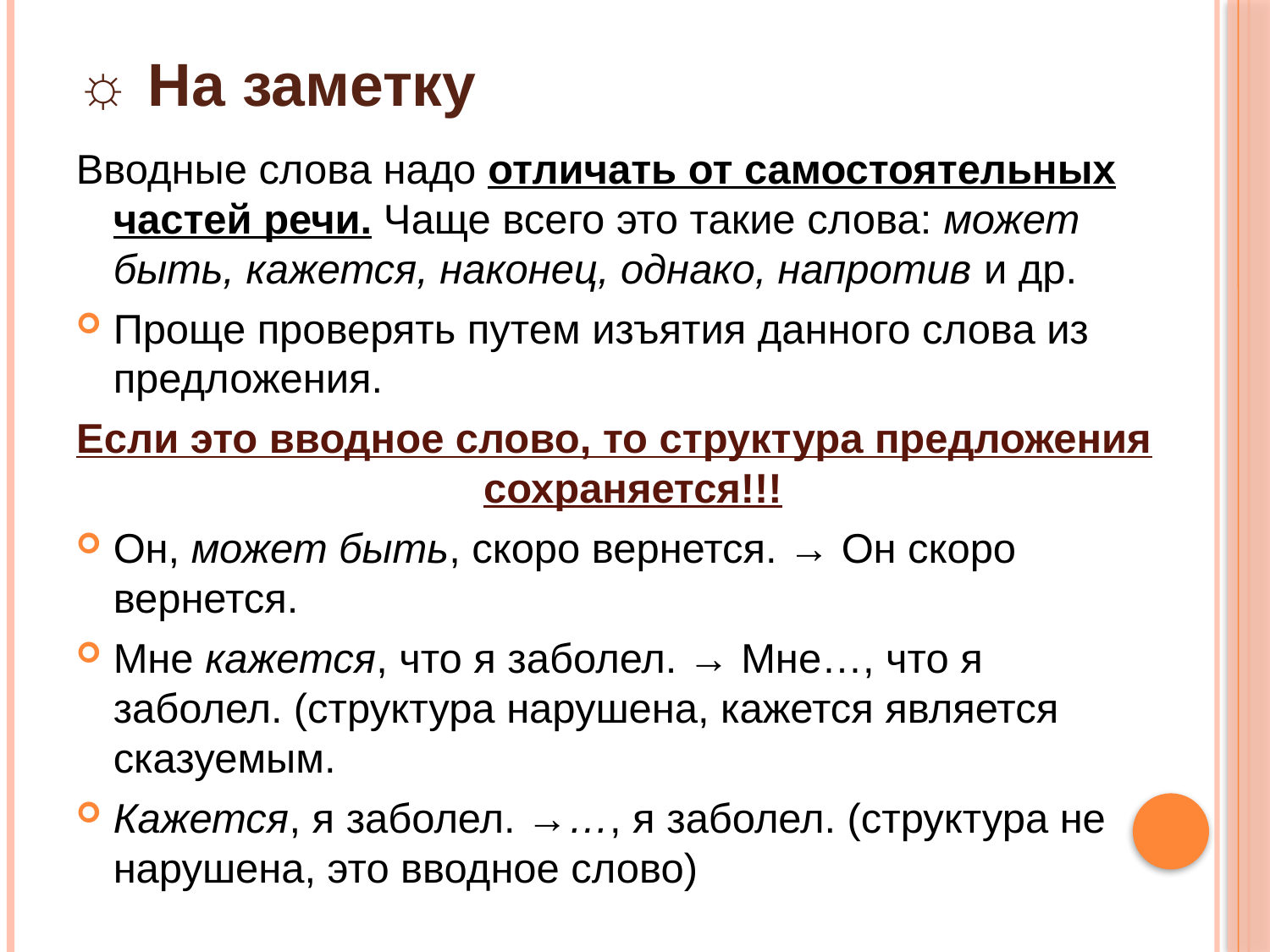

# ☼ На заметку
Вводные слова надо отличать от самостоятельных частей речи. Чаще всего это такие слова: может быть, кажется, наконец, однако, напротив и др.
Проще проверять путем изъятия данного слова из предложения.
Если это вводное слово, то структура предложения сохраняется!!!
Он, может быть, скоро вернется. → Он скоро вернется.
Мне кажется, что я заболел. → Мне…, что я заболел. (структура нарушена, кажется является сказуемым.
Кажется, я заболел. →…, я заболел. (структура не нарушена, это вводное слово)